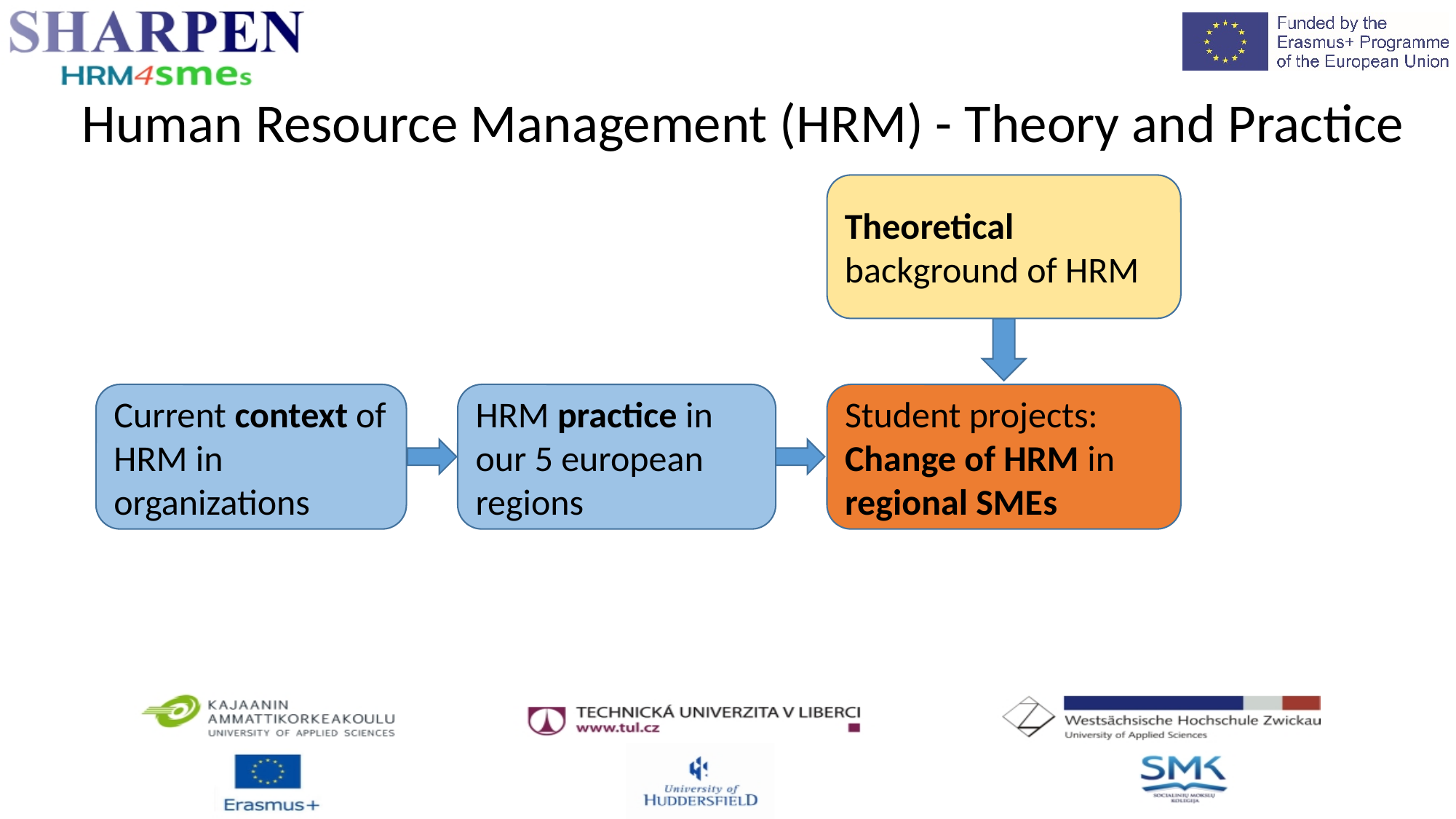

Human Resource Management (HRM) - Theory and Practice
Theoretical background of HRM

Current context of HRM in organizations
HRM practice in our 5 european regions
Student projects:
Change of HRM in regional SMEs